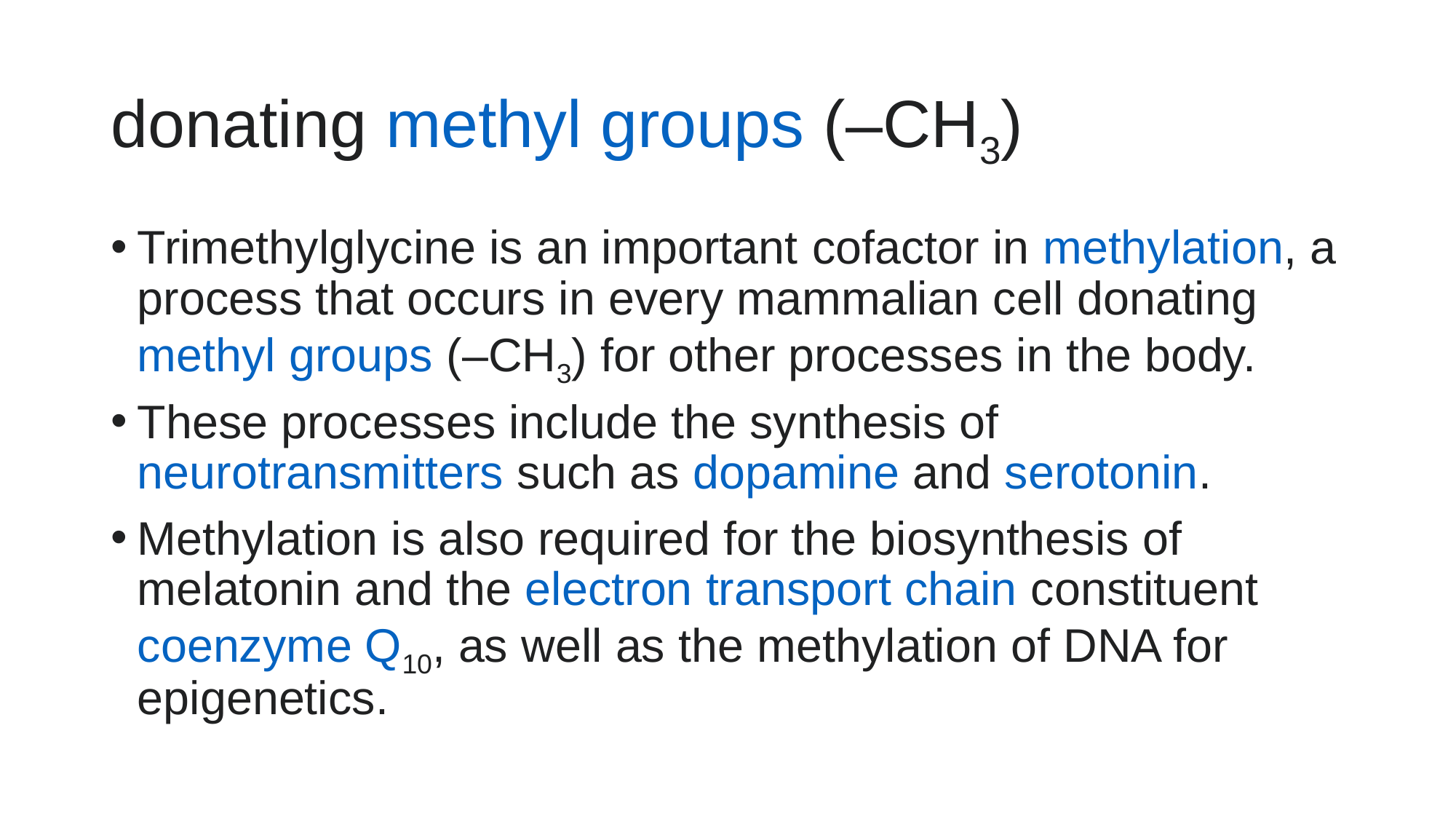

# donating methyl groups (–CH3)
Trimethylglycine is an important cofactor in methylation, a process that occurs in every mammalian cell donating methyl groups (–CH3) for other processes in the body.
These processes include the synthesis of neurotransmitters such as dopamine and serotonin.
Methylation is also required for the biosynthesis of melatonin and the electron transport chain constituent coenzyme Q10, as well as the methylation of DNA for epigenetics.